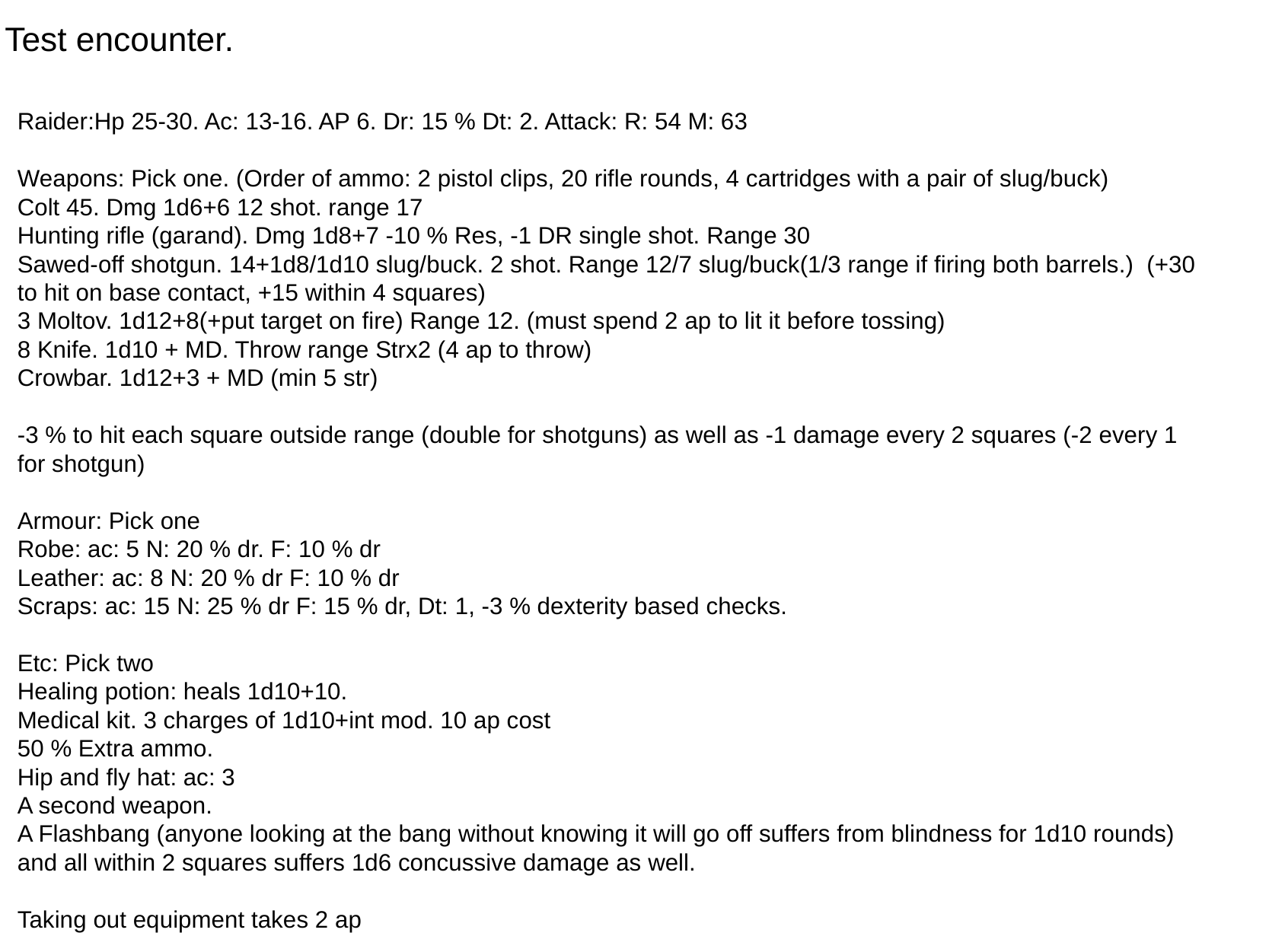

# Test encounter.
Raider:Hp 25-30. Ac: 13-16. AP 6. Dr: 15 % Dt: 2. Attack: R: 54 M: 63
Weapons: Pick one. (Order of ammo: 2 pistol clips, 20 rifle rounds, 4 cartridges with a pair of slug/buck)
Colt 45. Dmg 1d6+6 12 shot. range 17
Hunting rifle (garand). Dmg 1d8+7 -10 % Res, -1 DR single shot. Range 30
Sawed-off shotgun. 14+1d8/1d10 slug/buck. 2 shot. Range 12/7 slug/buck(1/3 range if firing both barrels.)  (+30 to hit on base contact, +15 within 4 squares)
3 Moltov. 1d12+8(+put target on fire) Range 12. (must spend 2 ap to lit it before tossing)
8 Knife. 1d10 + MD. Throw range Strx2 (4 ap to throw)
Crowbar. 1d12+3 + MD (min 5 str)
-3 % to hit each square outside range (double for shotguns) as well as -1 damage every 2 squares (-2 every 1 for shotgun)
Armour: Pick one
Robe: ac: 5 N: 20 % dr. F: 10 % dr
Leather: ac: 8 N: 20 % dr F: 10 % dr
Scraps: ac: 15 N: 25 % dr F: 15 % dr, Dt: 1, -3 % dexterity based checks.
Etc: Pick two
Healing potion: heals 1d10+10.
Medical kit. 3 charges of 1d10+int mod. 10 ap cost
50 % Extra ammo.
Hip and fly hat: ac: 3
A second weapon.
A Flashbang (anyone looking at the bang without knowing it will go off suffers from blindness for 1d10 rounds) and all within 2 squares suffers 1d6 concussive damage as well.

Taking out equipment takes 2 ap